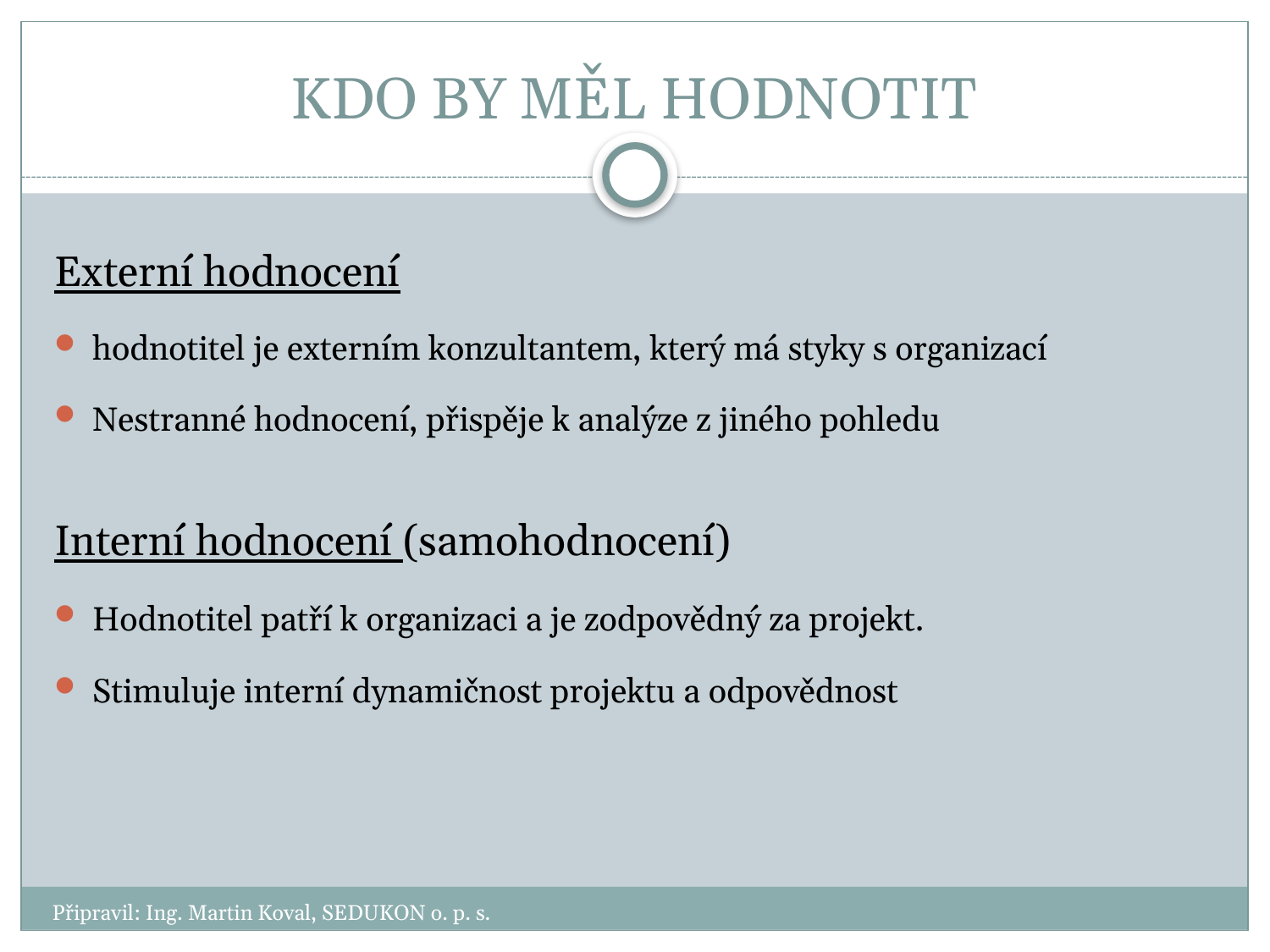

# KDO BY MĚL HODNOTIT
Externí hodnocení

hodnotitel je externím konzultantem, který má styky s organizací

Nestranné hodnocení, přispěje k analýze z jiného pohledu

Interní hodnocení (samohodnocení)

Hodnotitel patří k organizaci a je zodpovědný za projekt.

Stimuluje interní dynamičnost projektu a odpovědnost

Připravil: Ing. Martin Koval, SEDUKON o. p. s.